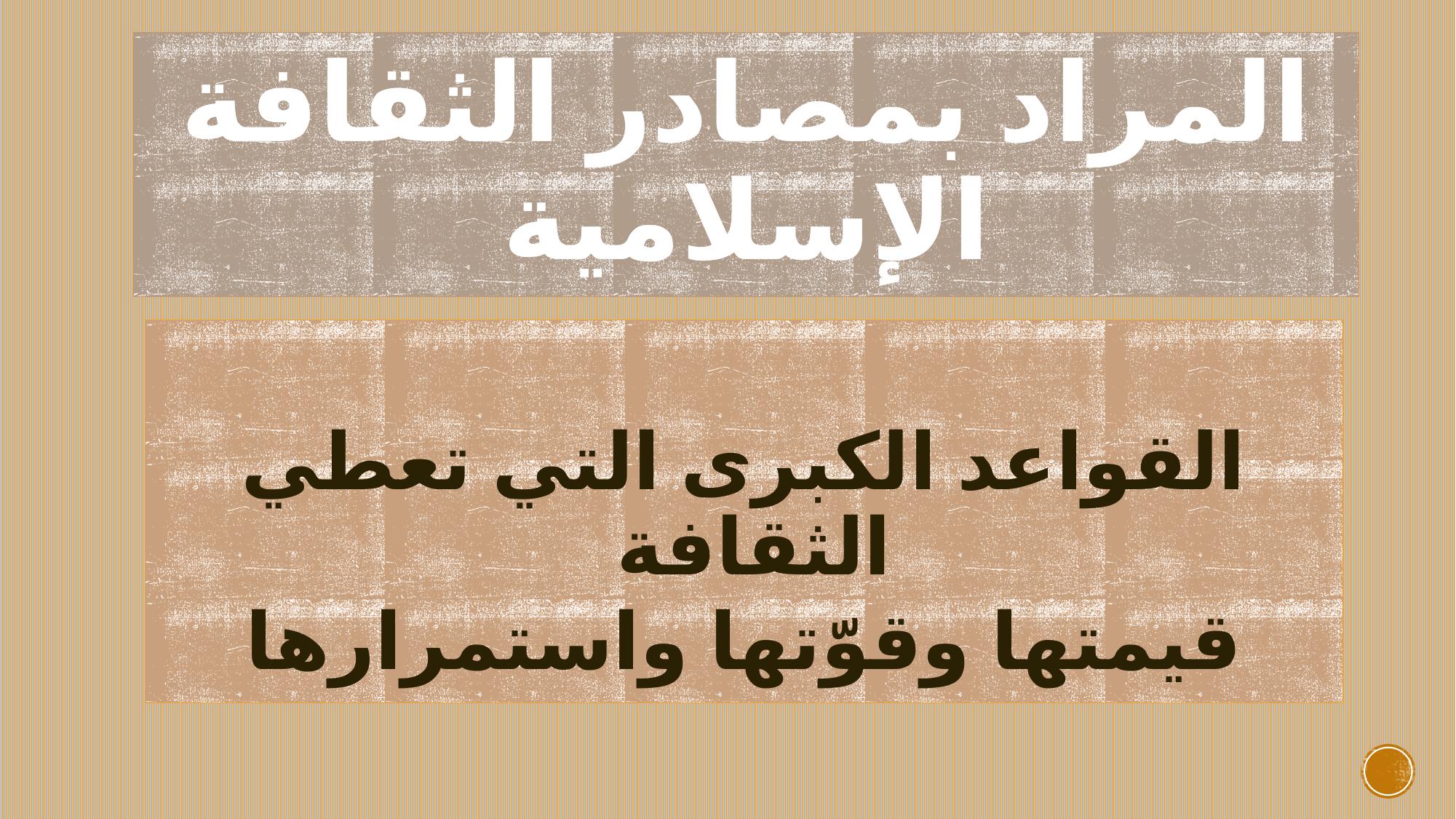

# المراد بمصادر الثقافة الإسلامية

القواعد الكبرى التي تعطي الثقافة
قيمتها وقوّتها واستمرارها